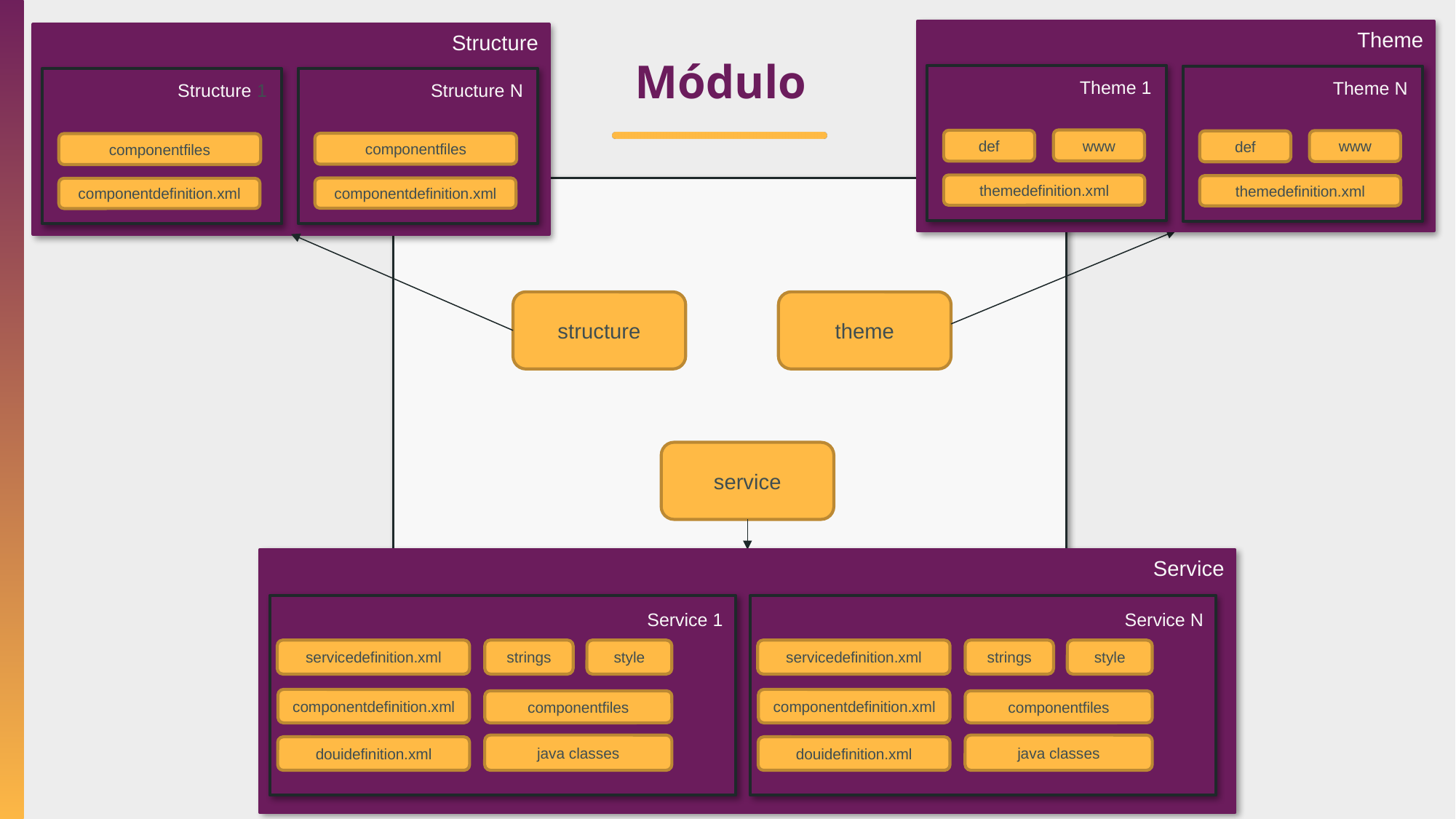

# Módulo
Theme

Theme 1

Theme N
www
def
www
def
themedefinition.xml
themedefinition.xml
Structure

Structure N

Structure 1
componentfiles
componentfiles
componentdefinition.xml
componentdefinition.xml

Módulo
structure
theme
service
Service

Service 1

Service N
strings
strings
style
style
servicedefinition.xml
servicedefinition.xml
componentdefinition.xml
componentdefinition.xml
componentfiles
componentfiles
java classes
java classes
douidefinition.xml
douidefinition.xml